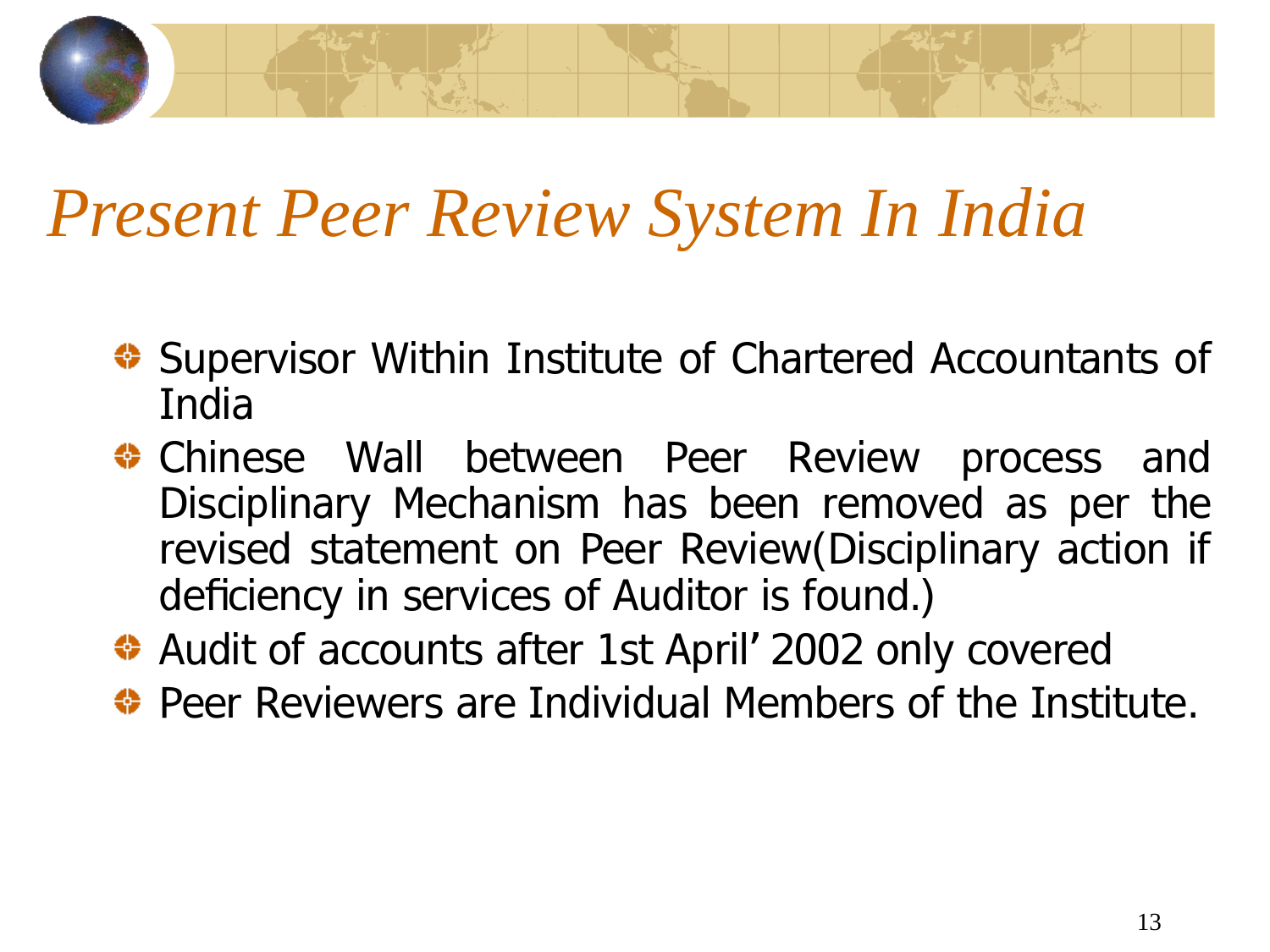

# Present Peer Review System In India

Supervisor Within Institute of Chartered Accountants of India
Chinese Wall between Peer Review process and Disciplinary Mechanism has been removed as per the revised statement on Peer Review(Disciplinary action if deficiency in services of Auditor is found.)
Audit of accounts after 1st April’ 2002 only covered
Peer Reviewers are Individual Members of the Institute.
13